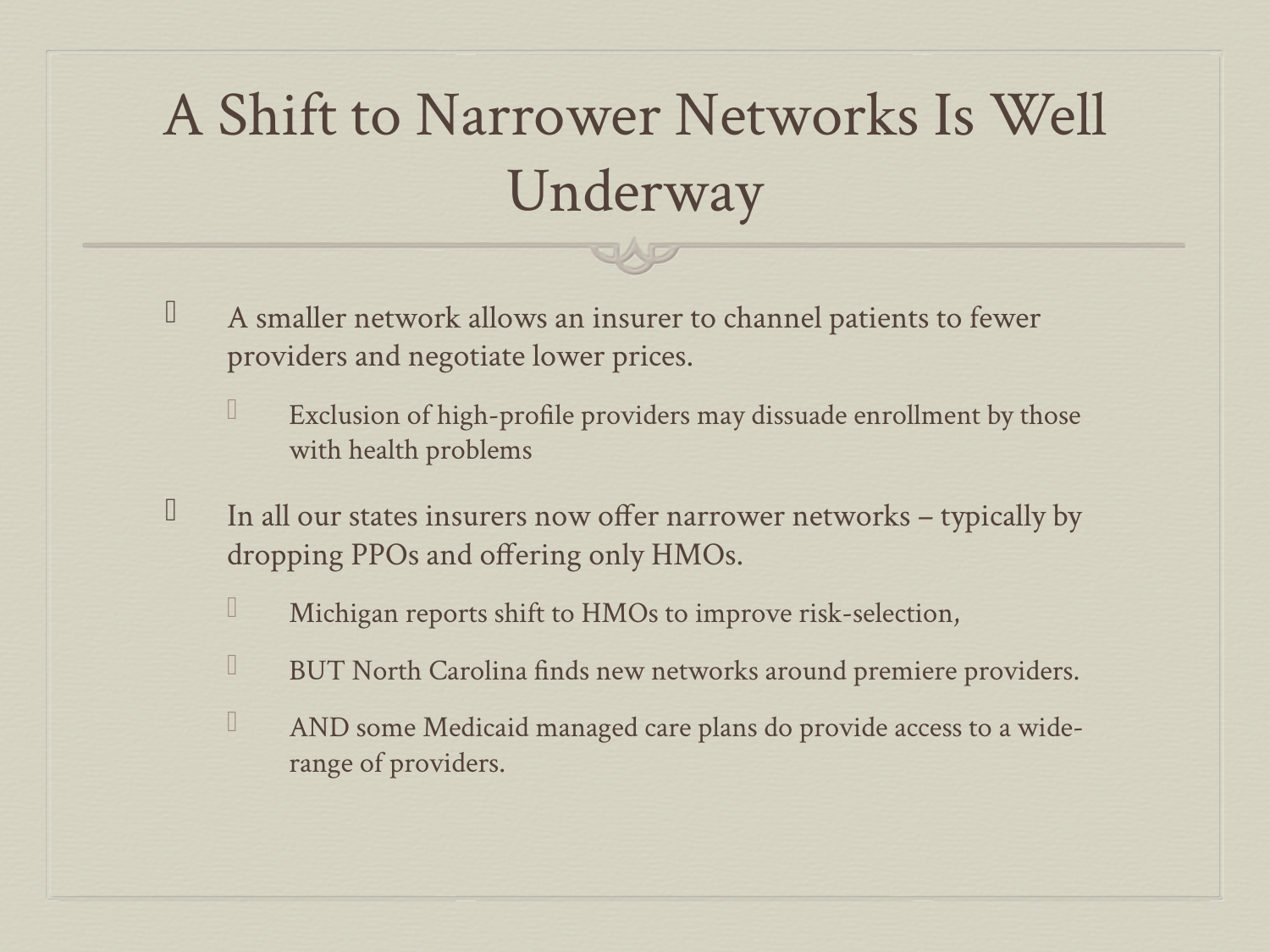

# A Shift to Narrower Networks Is Well Underway
A smaller network allows an insurer to channel patients to fewer providers and negotiate lower prices.
Exclusion of high-profile providers may dissuade enrollment by those with health problems
In all our states insurers now offer narrower networks – typically by dropping PPOs and offering only HMOs.
Michigan reports shift to HMOs to improve risk-selection,
BUT North Carolina finds new networks around premiere providers.
AND some Medicaid managed care plans do provide access to a wide-range of providers.